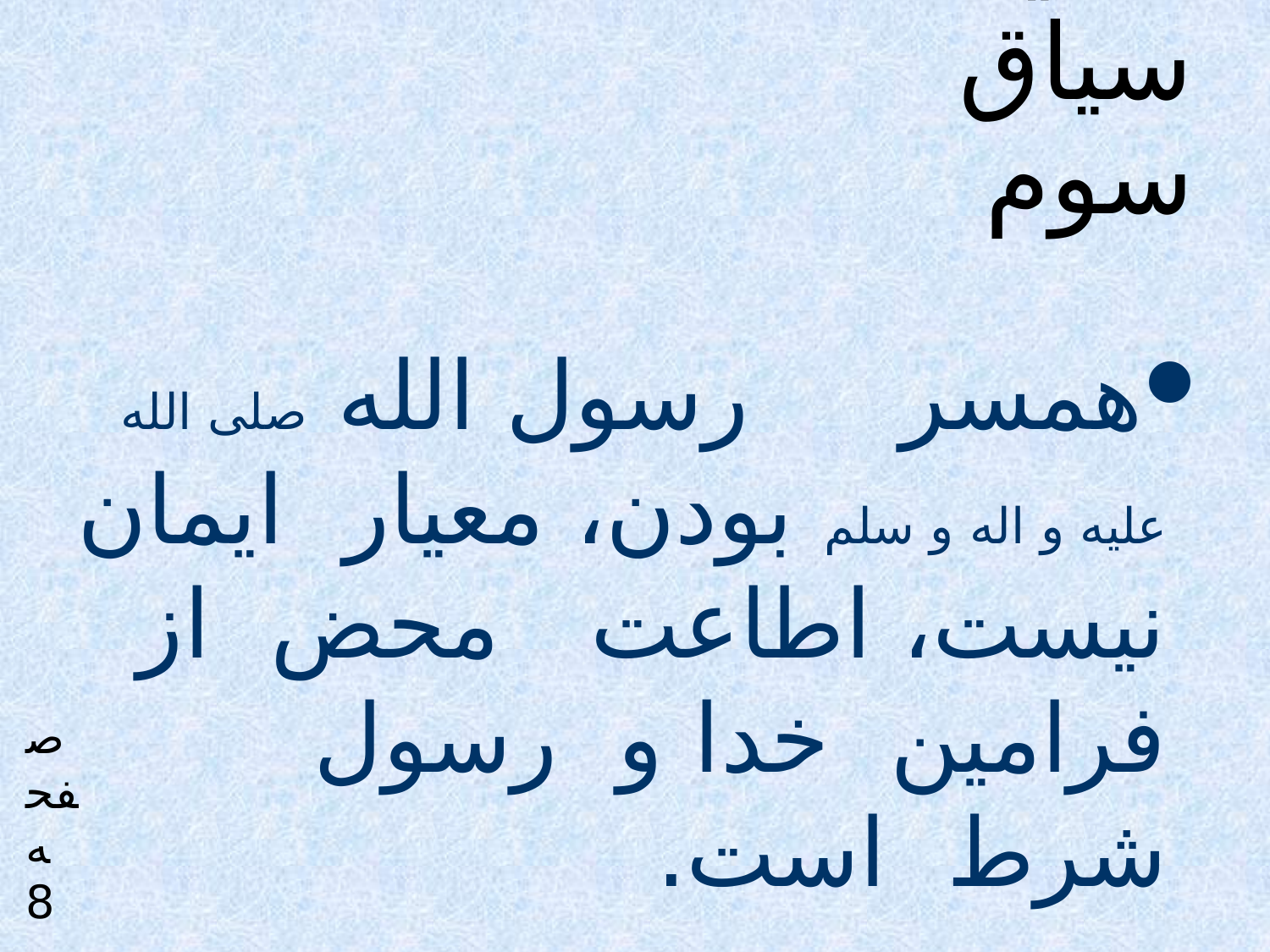

# جهت هدایتی سیاق سوم
همسر     رسول الله صلی الله علیه و اله و سلم بودن، معیار  ایمان نیست، اطاعت   محض  از فرامین  خدا و  رسول شرط  است.
همسر    نوح علیه السلام و همسر    لوط علیه السلام، به   دلیل خیانتشان، مثل   کفرند  اما  همسر    فرعون  به  دلیل  برائت جستن از عملکرد   طاغوتی    که همسر    او بود   و  مریم سلام الله علیها، به دلیل  پاکدامنی   و فرمان برداری،  مثل ایمانند.
صفحه 8